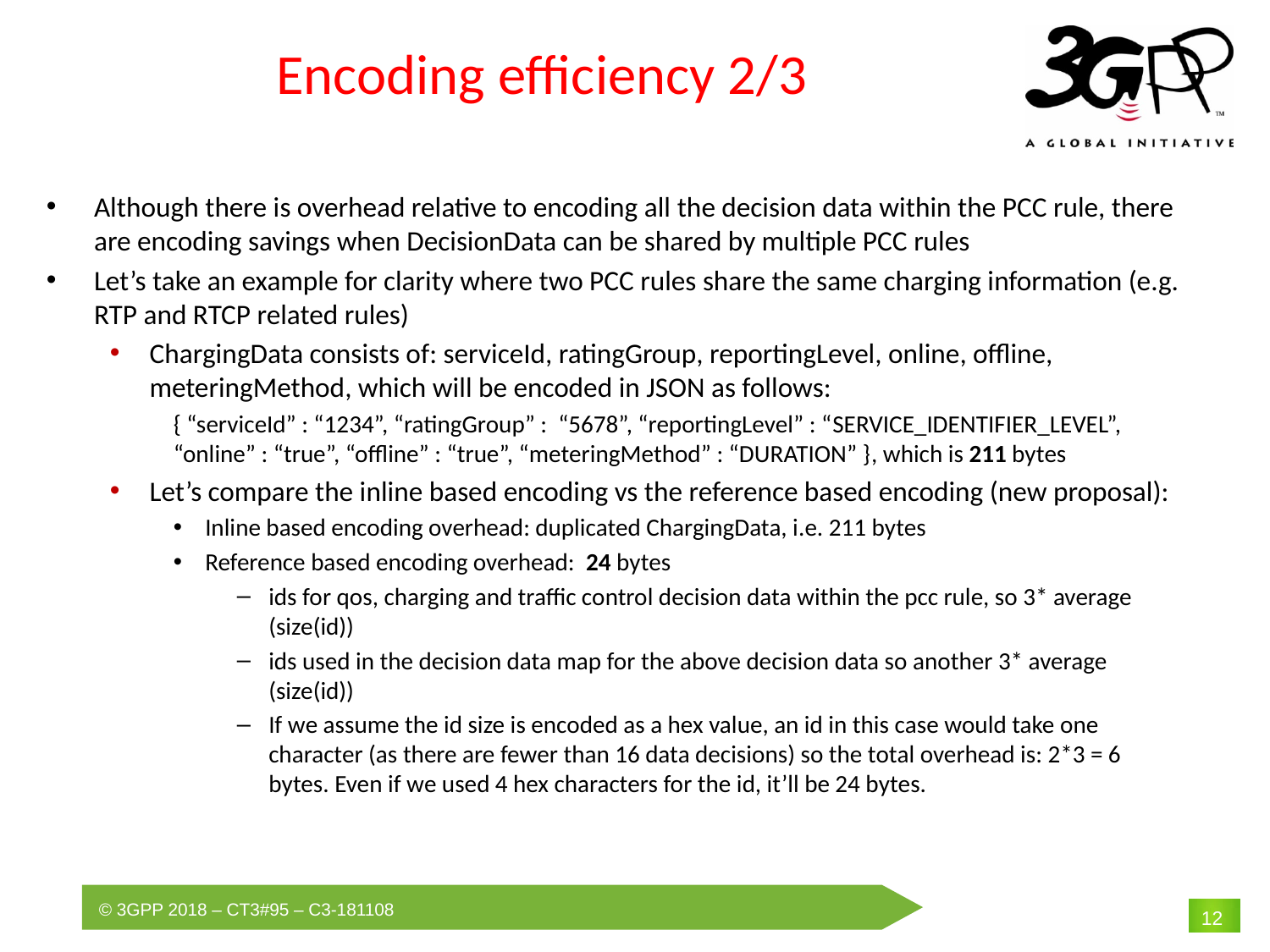

# Encoding efficiency 2/3
Although there is overhead relative to encoding all the decision data within the PCC rule, there are encoding savings when DecisionData can be shared by multiple PCC rules
Let’s take an example for clarity where two PCC rules share the same charging information (e.g. RTP and RTCP related rules)
ChargingData consists of: serviceId, ratingGroup, reportingLevel, online, offline, meteringMethod, which will be encoded in JSON as follows:
{ “serviceId” : “1234”, “ratingGroup” :  “5678”, “reportingLevel” : “SERVICE_IDENTIFIER_LEVEL”, “online” : “true”, “offline” : “true”, “meteringMethod” : “DURATION” }, which is 211 bytes
Let’s compare the inline based encoding vs the reference based encoding (new proposal):
Inline based encoding overhead: duplicated ChargingData, i.e. 211 bytes
Reference based encoding overhead:  24 bytes
ids for qos, charging and traffic control decision data within the pcc rule, so 3* average (size(id))
ids used in the decision data map for the above decision data so another 3* average (size(id))
If we assume the id size is encoded as a hex value, an id in this case would take one character (as there are fewer than 16 data decisions) so the total overhead is: 2*3 = 6 bytes. Even if we used 4 hex characters for the id, it’ll be 24 bytes.

12